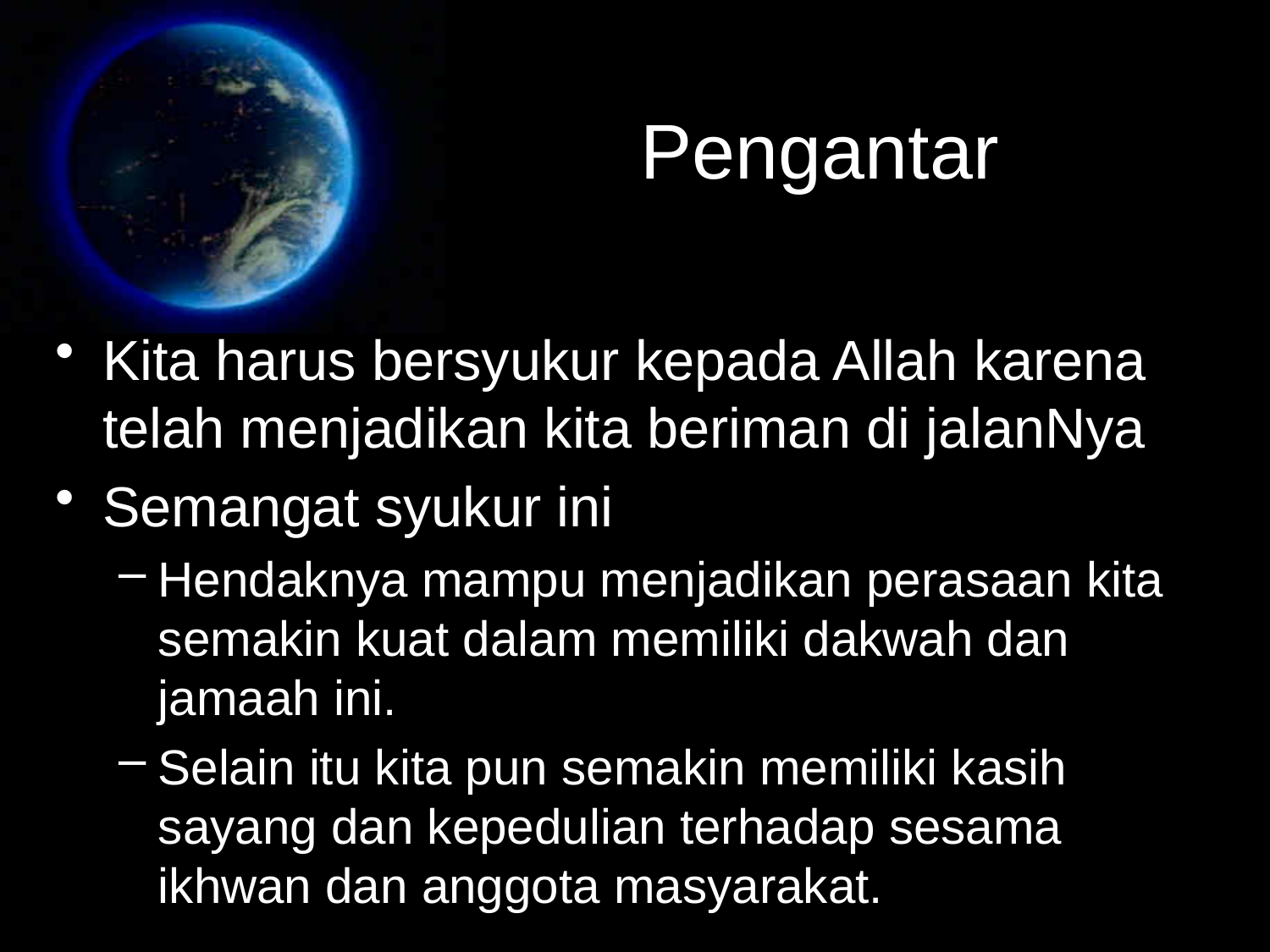

# Pengantar
Kita harus bersyukur kepada Allah karena telah menjadikan kita beriman di jalanNya
Semangat syukur ini
Hendaknya mampu menjadikan perasaan kita semakin kuat dalam memiliki dakwah dan jamaah ini.
Selain itu kita pun semakin memiliki kasih sayang dan kepedulian terhadap sesama ikhwan dan anggota masyarakat.